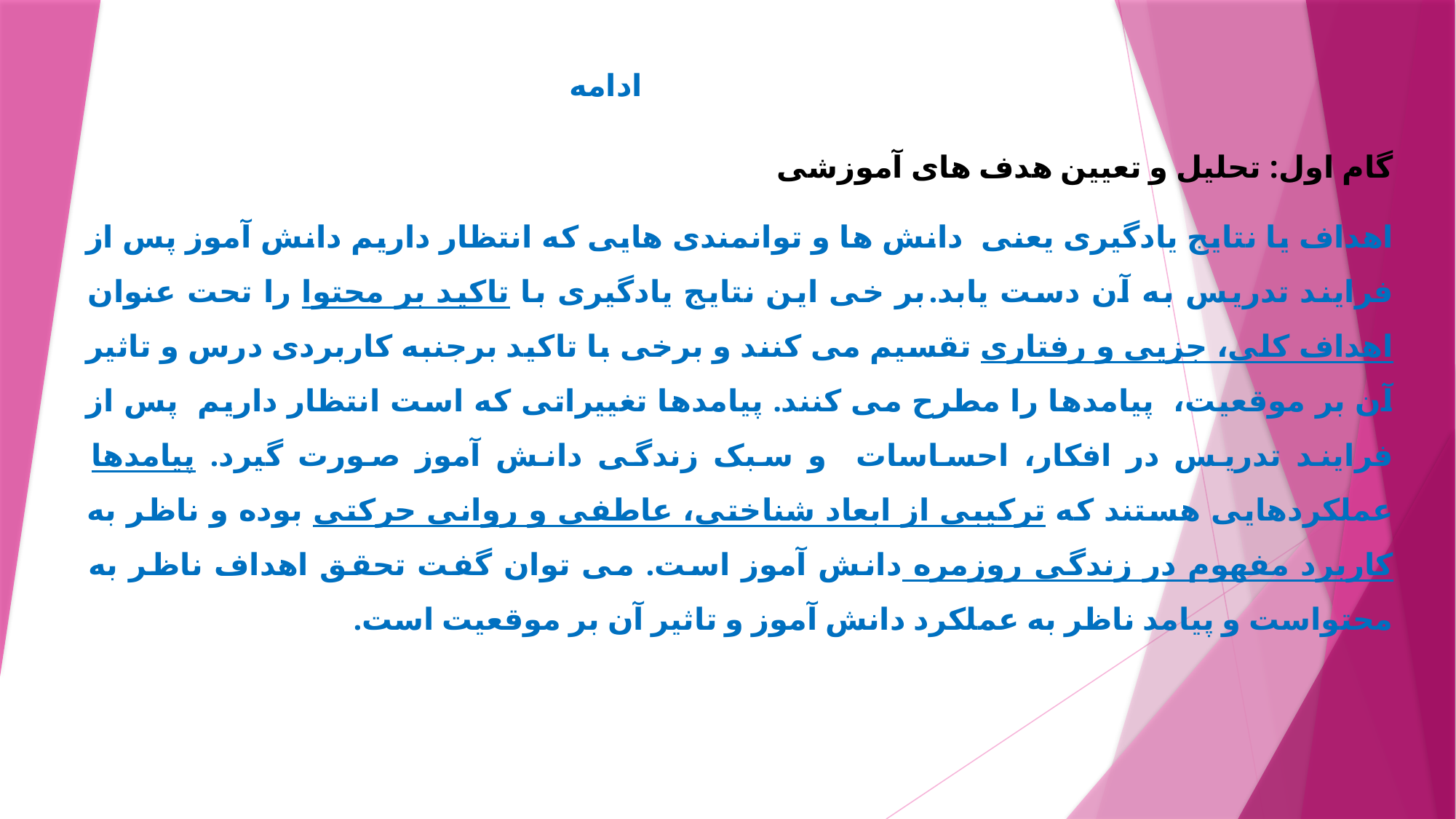

# ادامه
گام اول: تحلیل و تعیین هدف های آموزشی
اهداف یا نتایج یادگیری یعنی  دانش ها و توانمندی هایی که انتظار داریم دانش آموز پس از فرایند تدریس به آن دست یابد.بر خی این نتایج یادگیری با تاکید بر محتوا را تحت عنوان اهداف کلی، جزیی و رفتاری تقسیم می کنند و برخی با تاکید برجنبه کاربردی درس و تاثیر آن بر موقعیت،  پیامدها را مطرح می کنند. پیامدها تغییراتی که است انتظار داریم  پس از فرایند تدریس در افکار، احساسات  و سبک زندگی دانش آموز صورت گیرد. پیامدها عملکردهایی هستند که ترکیبی از ابعاد شناختی، عاطفی و روانی حرکتی بوده و ناظر به کاربرد مفهوم در زندگی روزمره دانش آموز است. می توان گفت تحقق اهداف ناظر به محتواست و پیامد ناظر به عملکرد دانش آموز و تاثیر آن بر موقعیت است.